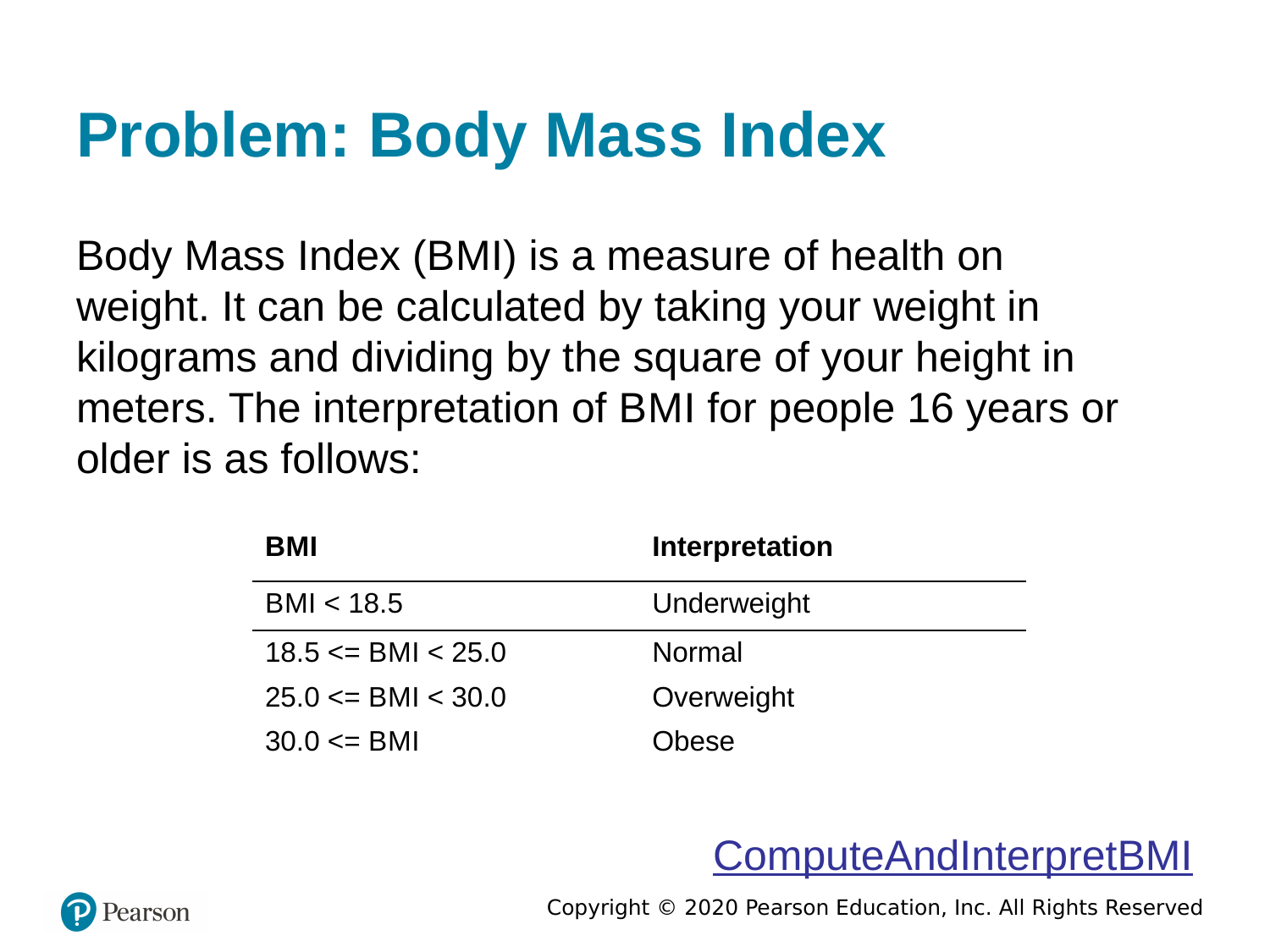

# Problem: Body Mass Index
Body Mass Index (B M I) is a measure of health on weight. It can be calculated by taking your weight in kilograms and dividing by the square of your height in meters. The interpretation of B M I for people 16 years or older is as follows:
| B M I | Interpretation |
| --- | --- |
| B M I < 18.5 | Underweight |
| 18.5 <= B M I < 25.0 | Normal |
| 25.0 <= B M I < 30.0 | Overweight |
| 30.0 <= B M I | Obese |
ComputeAndInterpretBMI